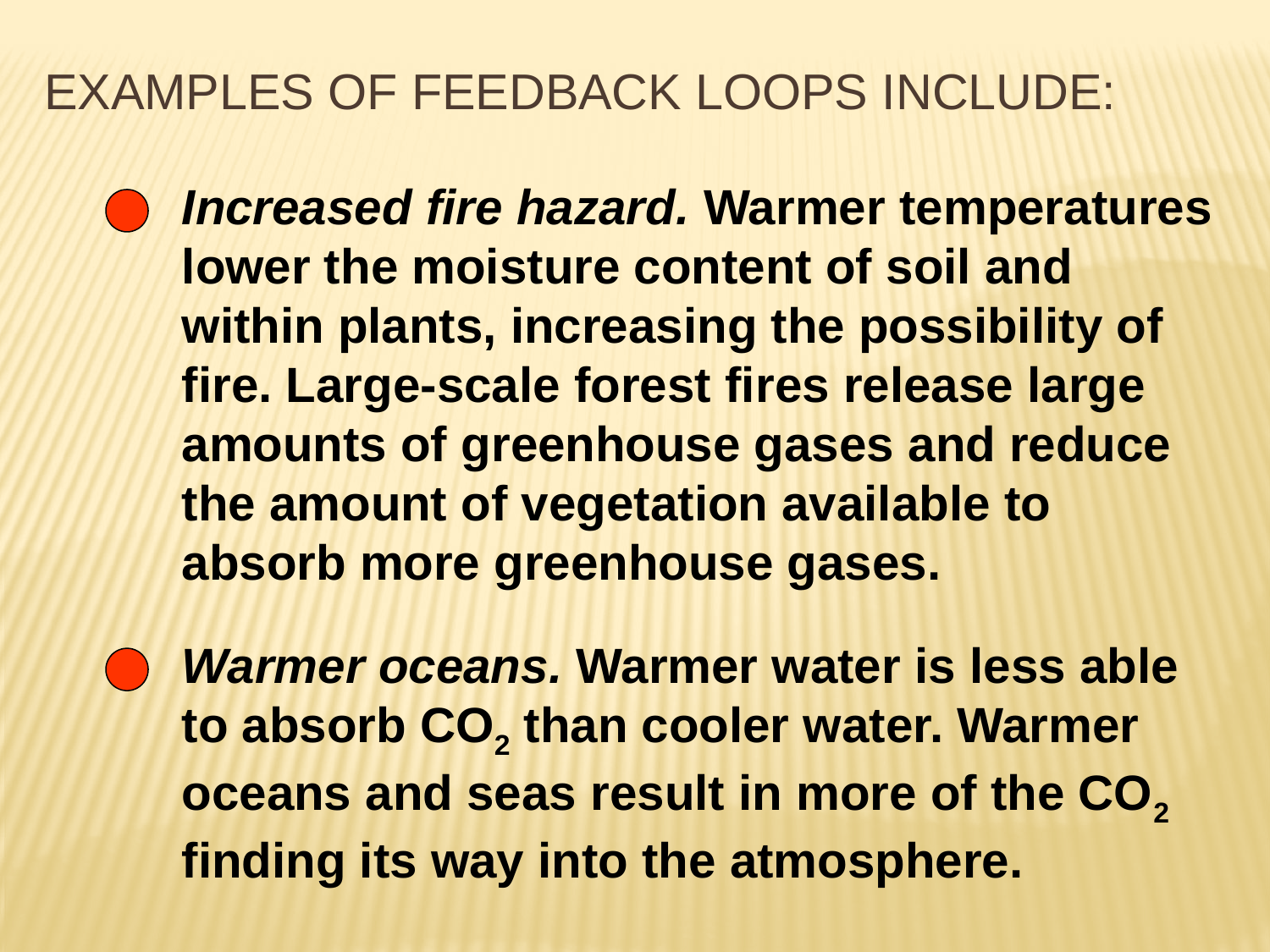

Examples of feedback loops include:
Increased fire hazard. Warmer temperatures lower the moisture content of soil and within plants, increasing the possibility of fire. Large-scale forest fires release large amounts of greenhouse gases and reduce the amount of vegetation available to absorb more greenhouse gases.

Warmer oceans. Warmer water is less able to absorb CO2 than cooler water. Warmer oceans and seas result in more of the CO2 finding its way into the atmosphere.